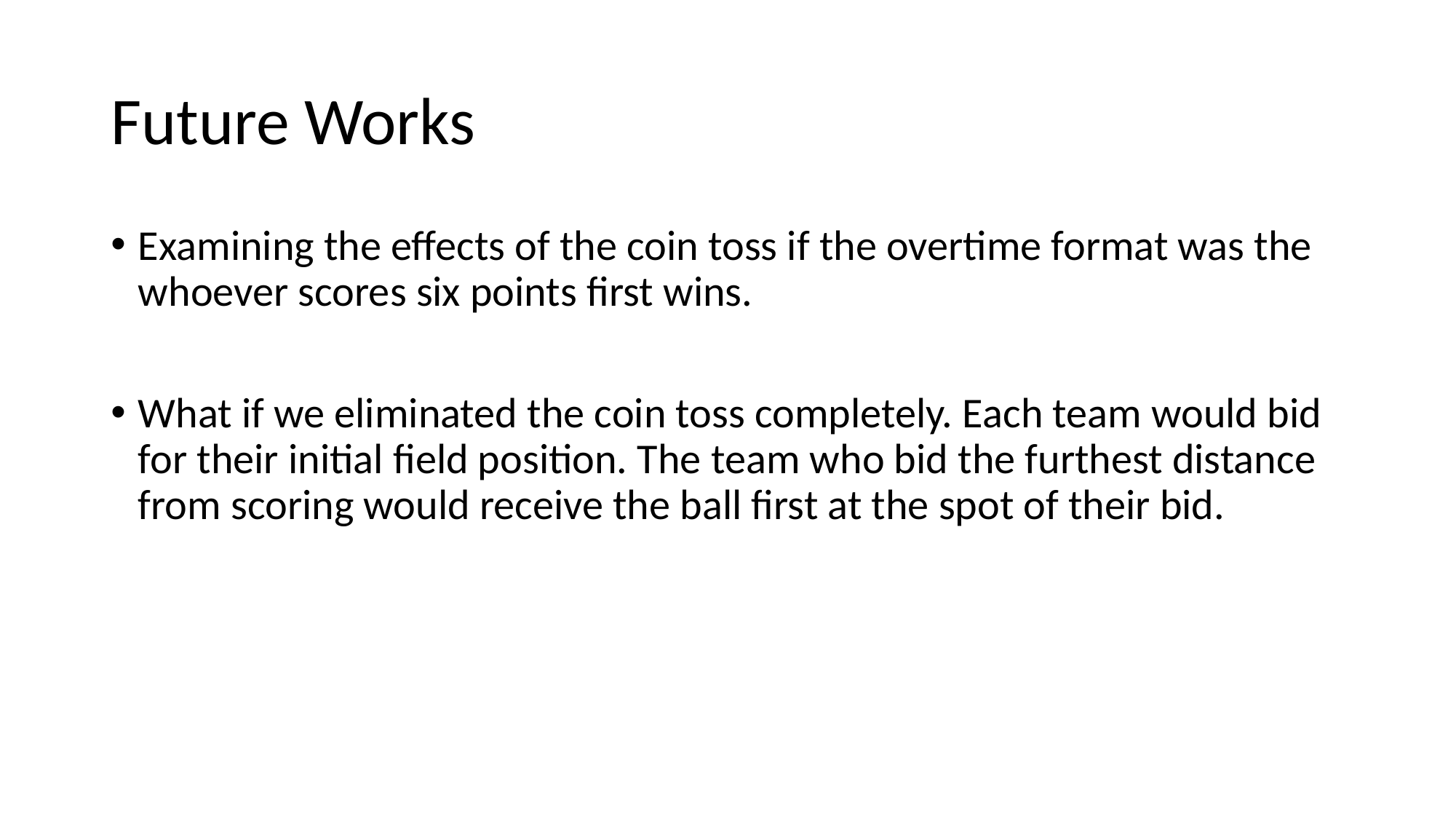

# Future Works
Examining the effects of the coin toss if the overtime format was the whoever scores six points first wins.

What if we eliminated the coin toss completely. Each team would bid for their initial field position. The team who bid the furthest distance from scoring would receive the ball first at the spot of their bid.